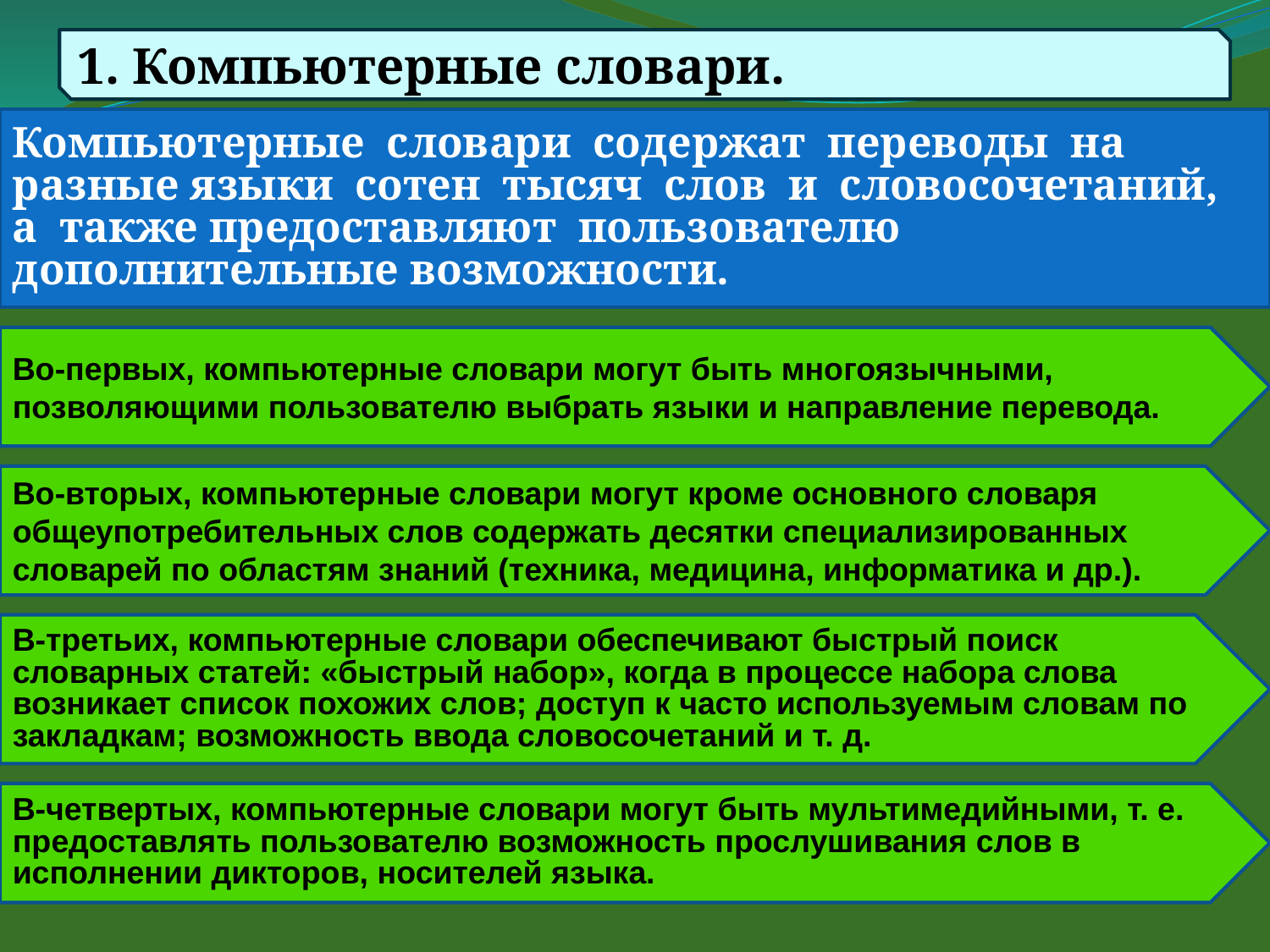

1. Компьютерные словари.
Компьютерные  словари  содержат  переводы  на  разные языки  сотен  тысяч  слов  и  словосочетаний,  а  также предоставляют  пользователю  дополнительные возможности.
Во-первых, компьютерные словари могут быть многоязычными, позволяющими пользователю выбрать языки и направление перевода.
Во-вторых, компьютерные словари могут кроме основного словаря общеупотребительных слов содержать десятки специализированных словарей по областям знаний (техника, медицина, информатика и др.).
В-третьих, компьютерные словари обеспечивают быстрый поиск словарных статей: «быстрый набор», когда в процессе набора слова возникает список похожих слов; доступ к часто используемым словам по закладкам; возможность ввода словосочетаний и т. д.
В-четвертых, компьютерные словари могут быть мультимедийными, т. е. предоставлять пользователю возможность прослушивания слов в исполнении дикторов, носителей языка.